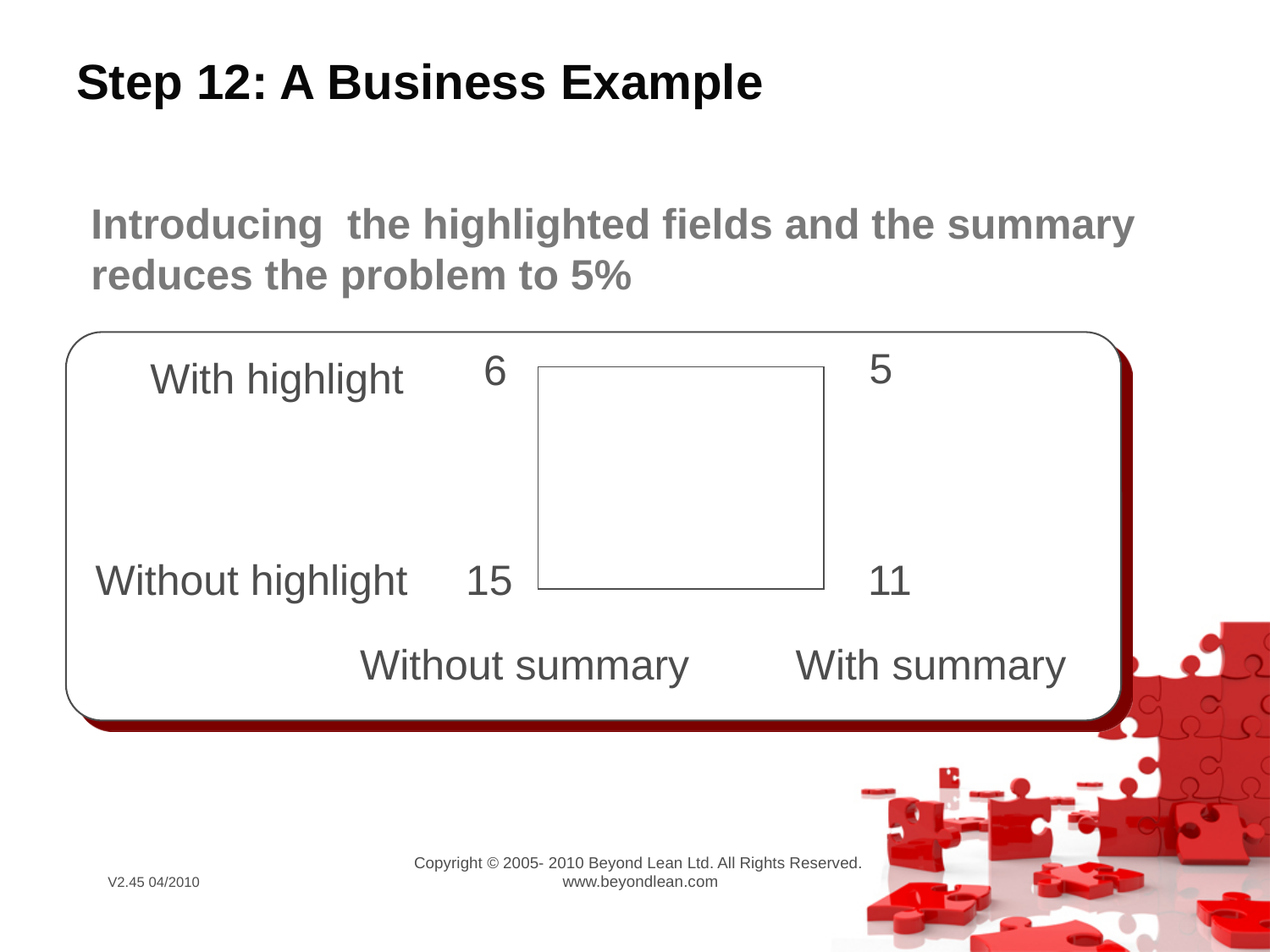

# Step 12: A Business Example
Introducing  the highlighted fields and the summary reduces the problem to 5%

 5
6
With highlight

Without highlight
15
11
Without summary         With summary